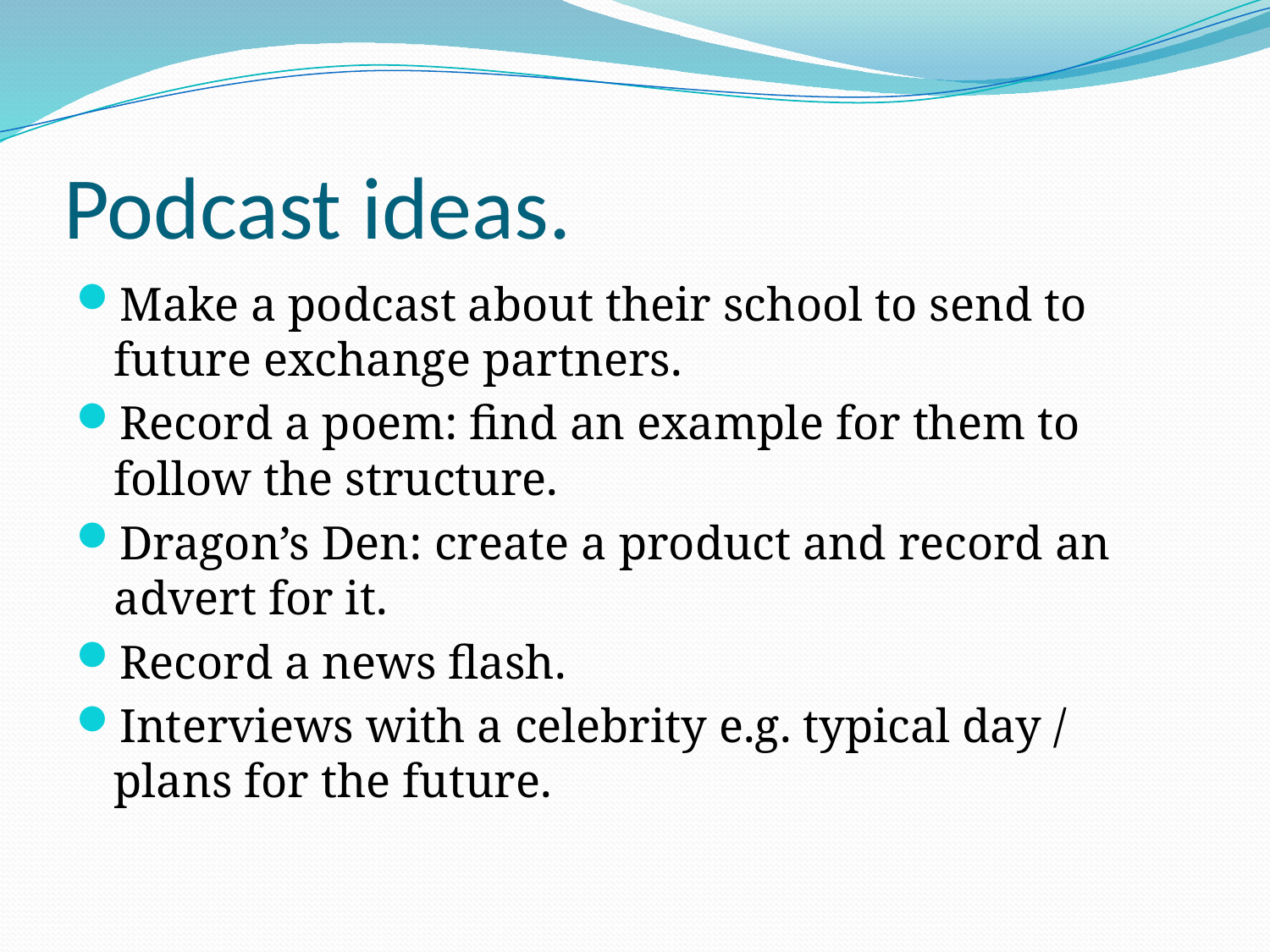

# Podcast ideas.
Make a podcast about their school to send to future exchange partners.
Record a poem: find an example for them to follow the structure.
Dragon’s Den: create a product and record an advert for it.
Record a news flash.
Interviews with a celebrity e.g. typical day / plans for the future.